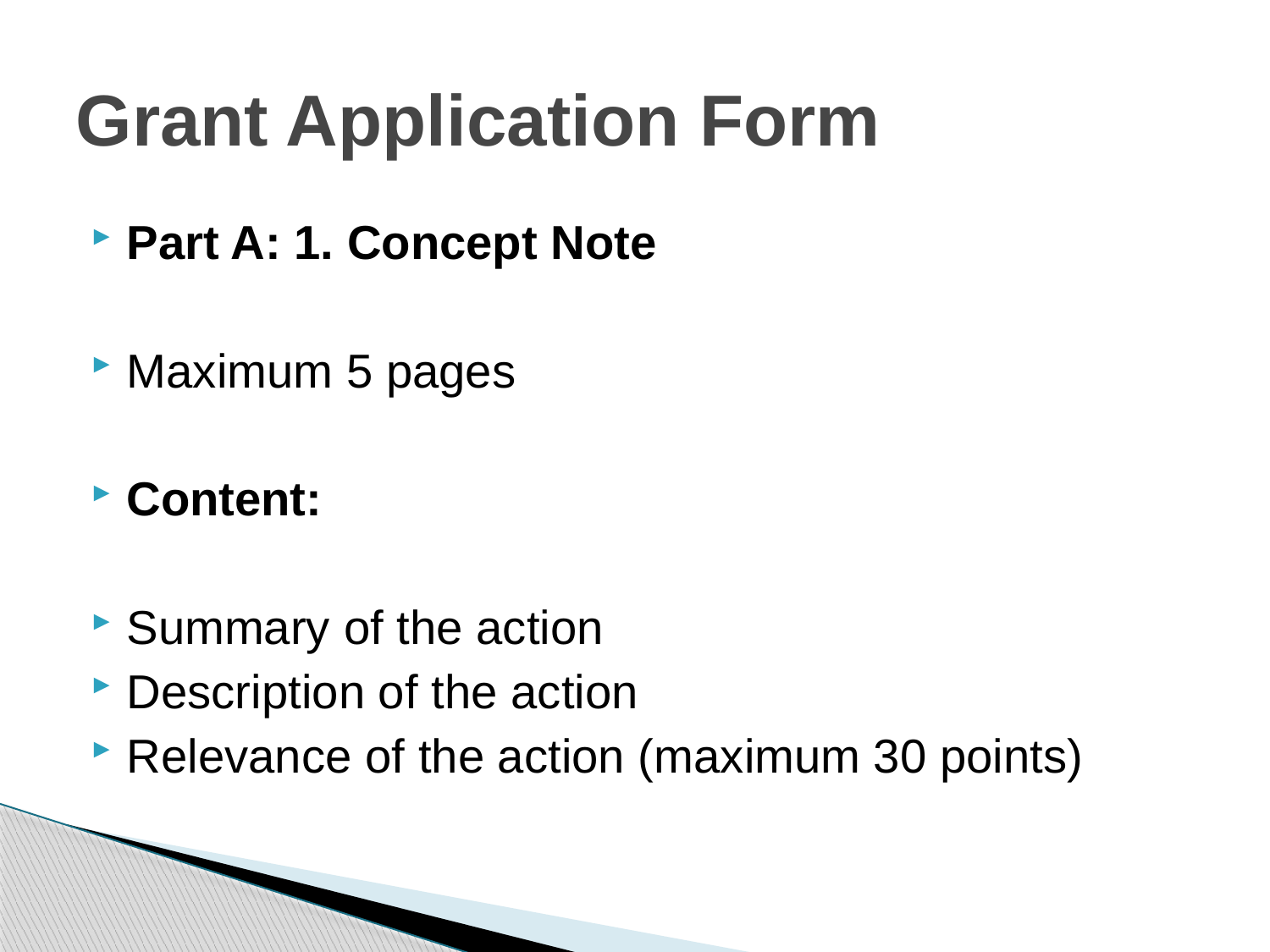

# Grant Application Form
Part A: 1. Concept Note

Maximum 5 pages

Content:

Summary of the action
Description of the action
Relevance of the action (maximum 30 points)